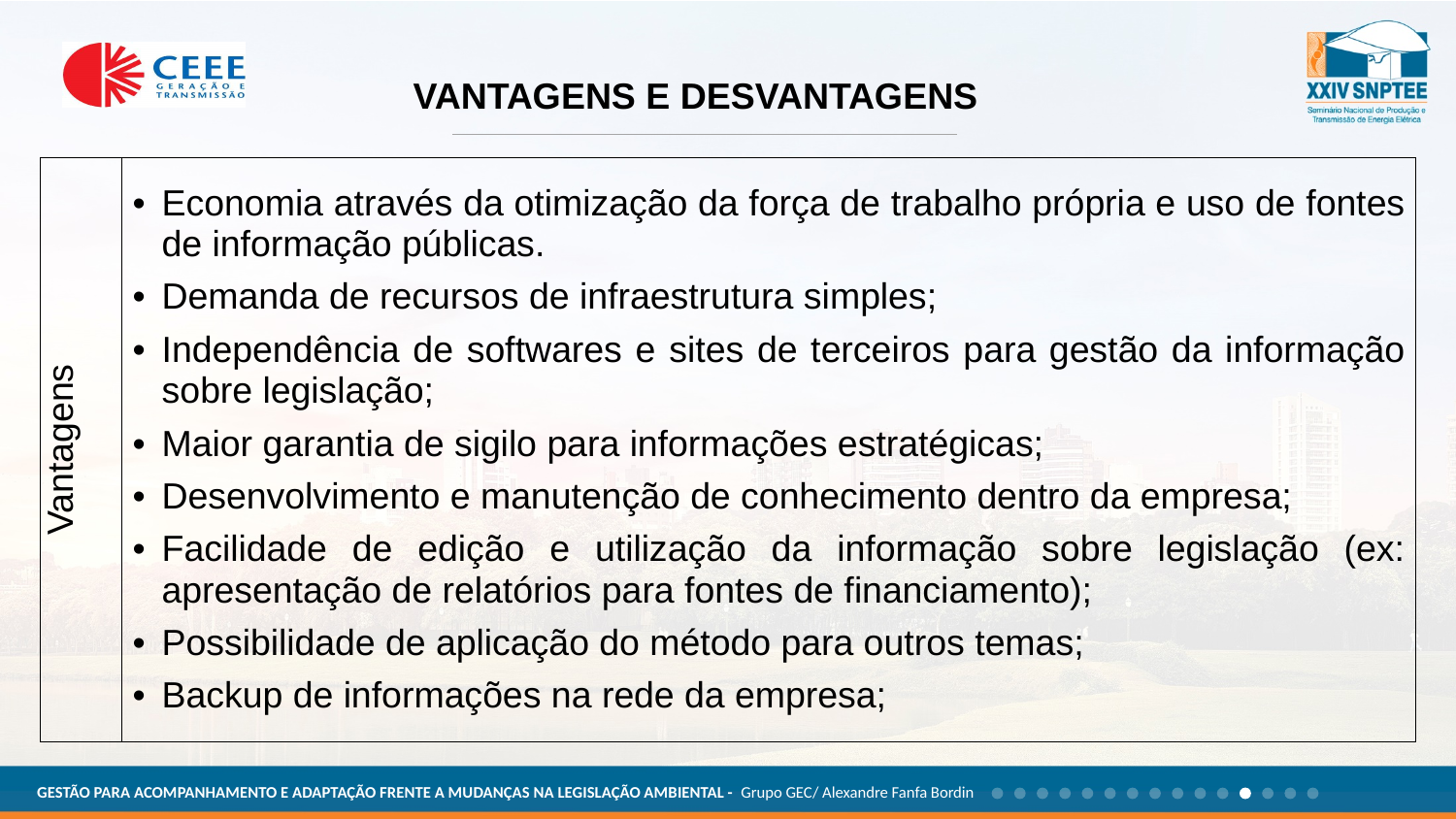

VANTAGENS E DESVANTAGENS
| Vantagens | Economia através da otimização da força de trabalho própria e uso de fontes de informação públicas. Demanda de recursos de infraestrutura simples; Independência de softwares e sites de terceiros para gestão da informação sobre legislação; Maior garantia de sigilo para informações estratégicas; Desenvolvimento e manutenção de conhecimento dentro da empresa; Facilidade de edição e utilização da informação sobre legislação (ex: apresentação de relatórios para fontes de financiamento); Possibilidade de aplicação do método para outros temas; Backup de informações na rede da empresa; |
| --- | --- |